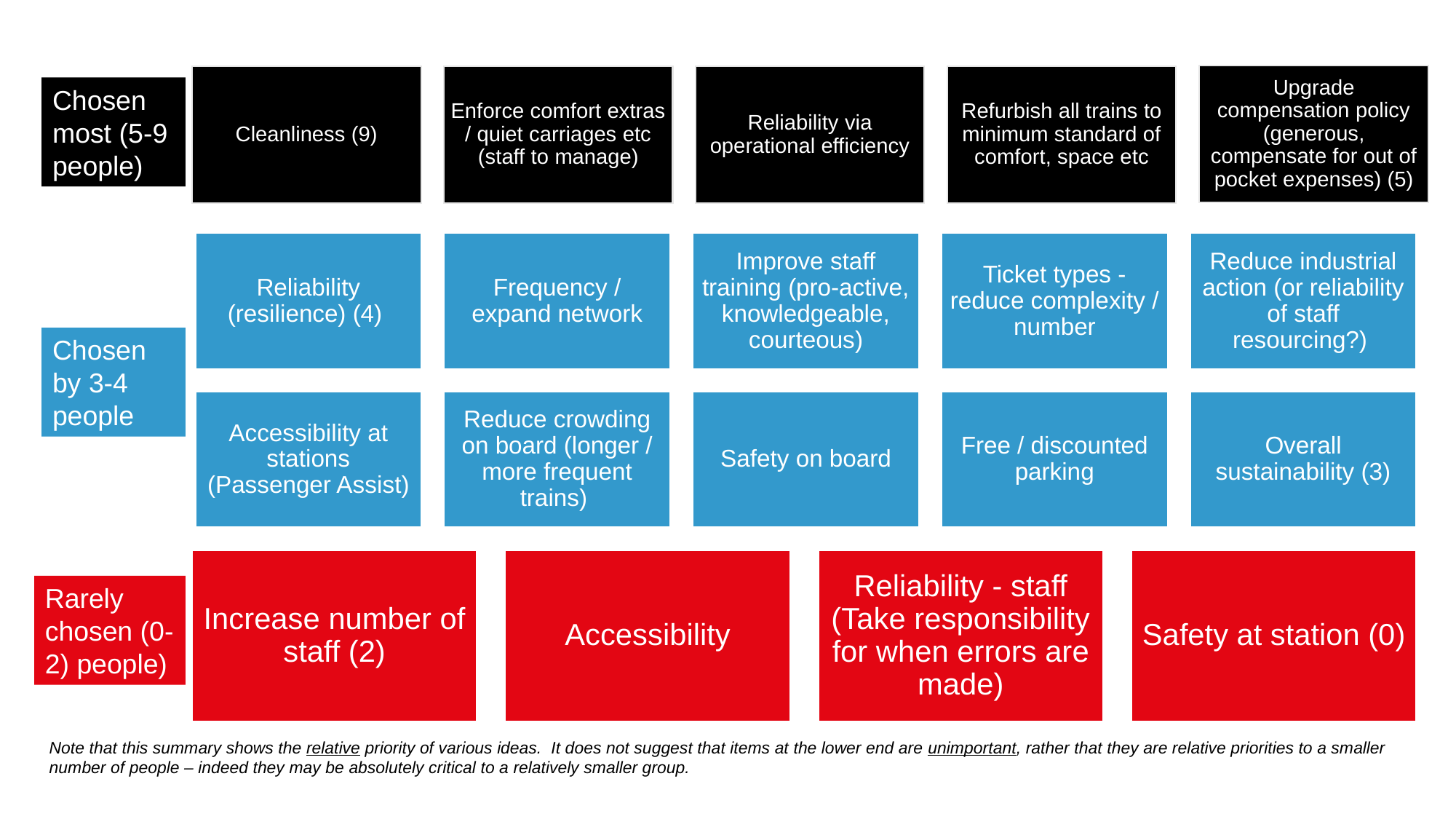

Cleanliness (9)
Enforce comfort extras / quiet carriages etc (staff to manage)
Reliability via operational efficiency
Refurbish all trains to minimum standard of comfort, space etc
Upgrade compensation policy (generous, compensate for out of pocket expenses) (5)
Chosen most (5-9 people)
Reliability (resilience) (4)
Frequency / expand network
Improve staff training (pro-active, knowledgeable, courteous)
Ticket types - reduce complexity / number
Reduce industrial action (or reliability of staff resourcing?)
Accessibility at stations (Passenger Assist)
Reduce crowding on board (longer / more frequent trains)
Safety on board
Free / discounted parking
Overall sustainability (3)
Chosen  by 3-4 people
Increase number of staff (2)
Accessibility
Reliability - staff (Take responsibility for when errors are made)
Safety at station (0)
Rarely chosen (0-2) people)

Note that this summary shows the relative priority of various ideas.  It does not suggest that items at the lower end are unimportant, rather that they are relative priorities to a smaller number of people – indeed they may be absolutely critical to a relatively smaller group.